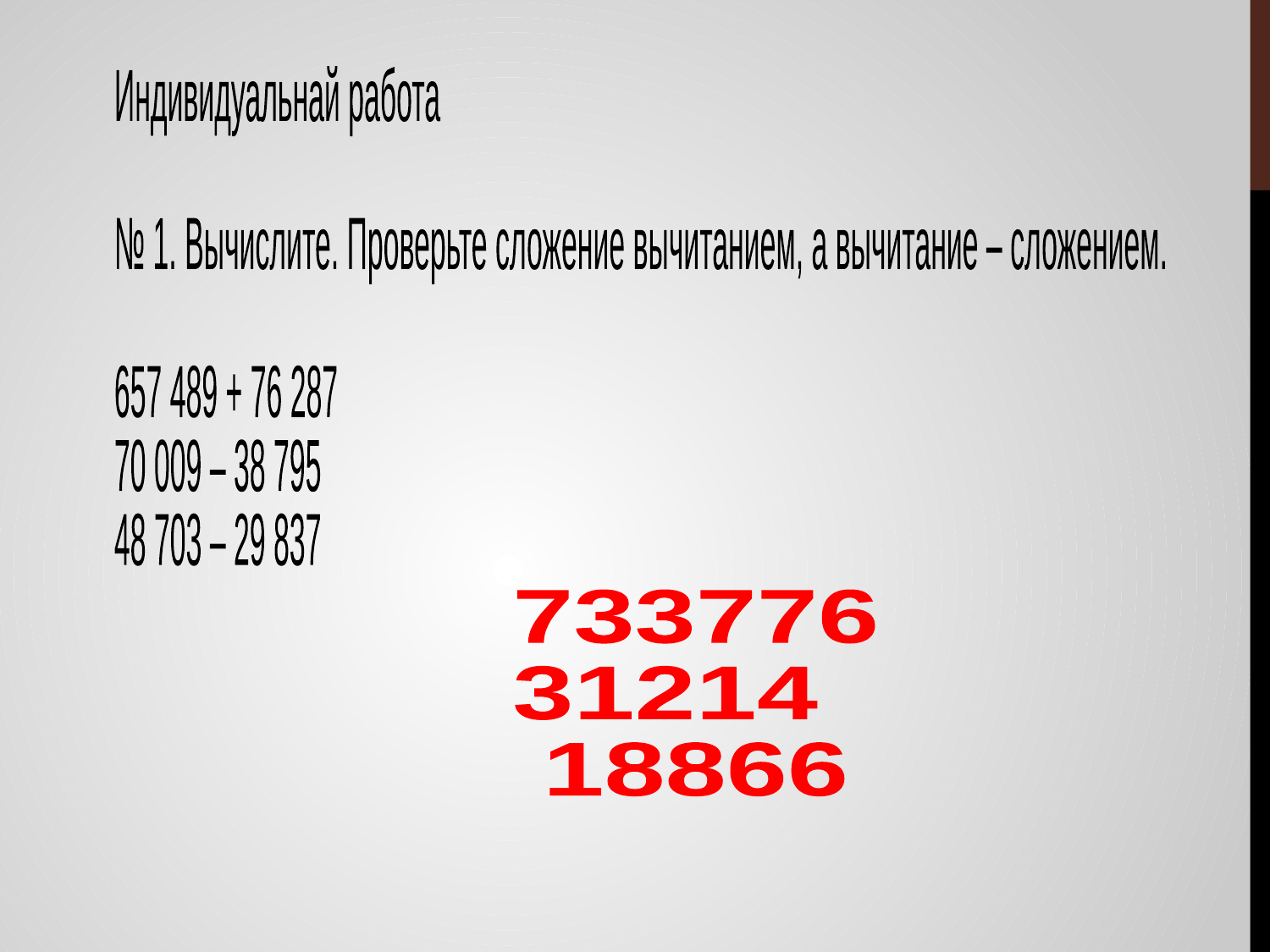

Индивидуальнай работа

№ 1. Вычислите. Проверьте сложение вычитанием, а вычитание – сложением.

657 489 + 76 287
70 009 – 38 795
48 703 – 29 837
733776
31214
 18866